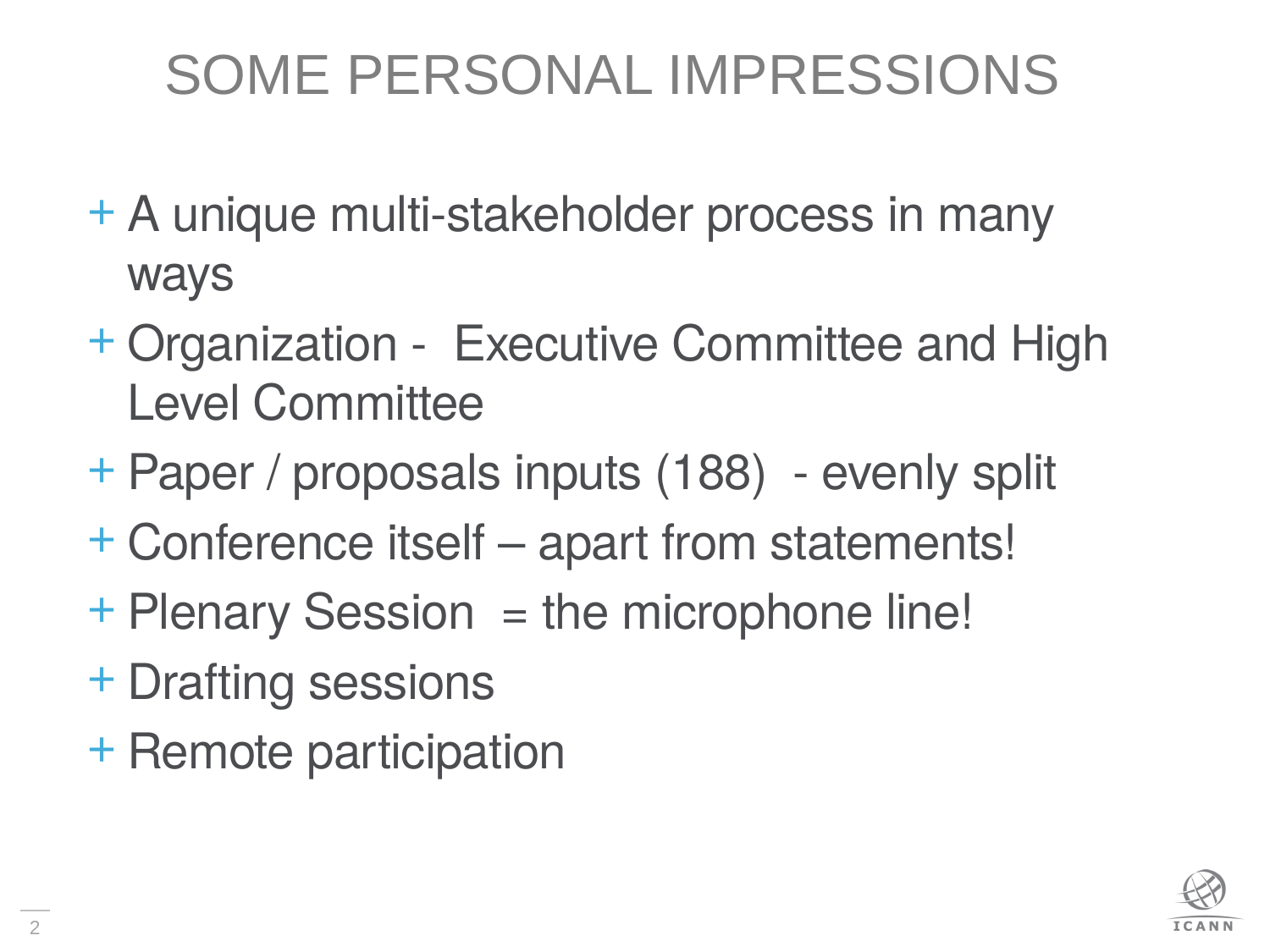

# SOME PERSONAL IMPRESSIONS
A unique multi-stakeholder process in many ways
Organization -  Executive Committee and High Level Committee
Paper / proposals inputs (188)  - evenly split
Conference itself – apart from statements!
Plenary Session  = the microphone line!
Drafting sessions
Remote participation